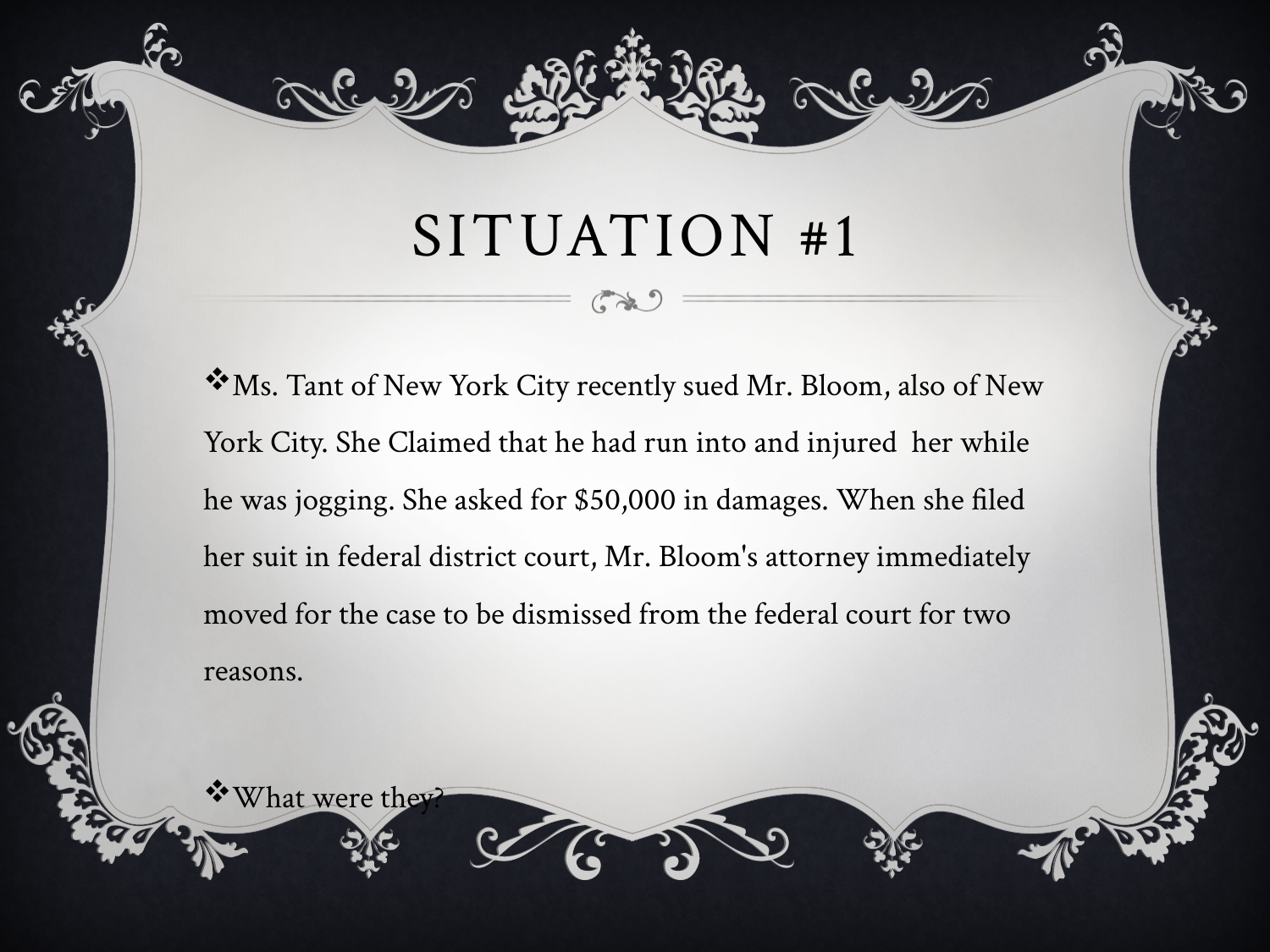

# Situation #1
Ms. Tant of New York City recently sued Mr. Bloom, also of New York City. She Claimed that he had run into and injured  her while he was jogging. She asked for $50,000 in damages. When she filed her suit in federal district court, Mr. Bloom's attorney immediately moved for the case to be dismissed from the federal court for two reasons.

What were they?